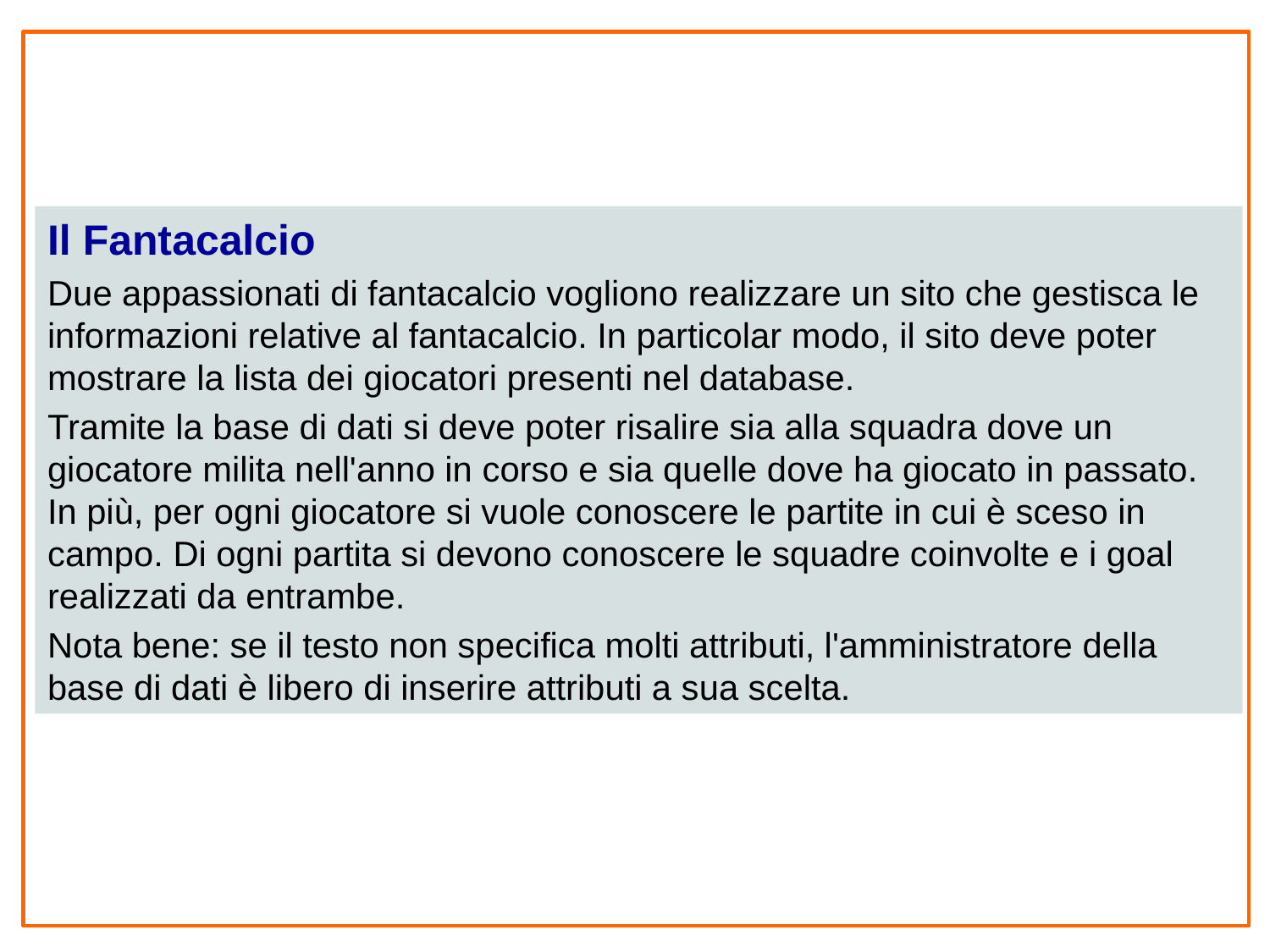

Il Fantacalcio
Due appassionati di fantacalcio vogliono realizzare un sito che gestisca le informazioni relative al fantacalcio. In particolar modo, il sito deve poter mostrare la lista dei giocatori presenti nel database.
Tramite la base di dati si deve poter risalire sia alla squadra dove un giocatore milita nell'anno in corso e sia quelle dove ha giocato in passato. In più, per ogni giocatore si vuole conoscere le partite in cui è sceso in campo. Di ogni partita si devono conoscere le squadre coinvolte e i goal realizzati da entrambe.
Nota bene: se il testo non specifica molti attributi, l'amministratore della base di dati è libero di inserire attributi a sua scelta.